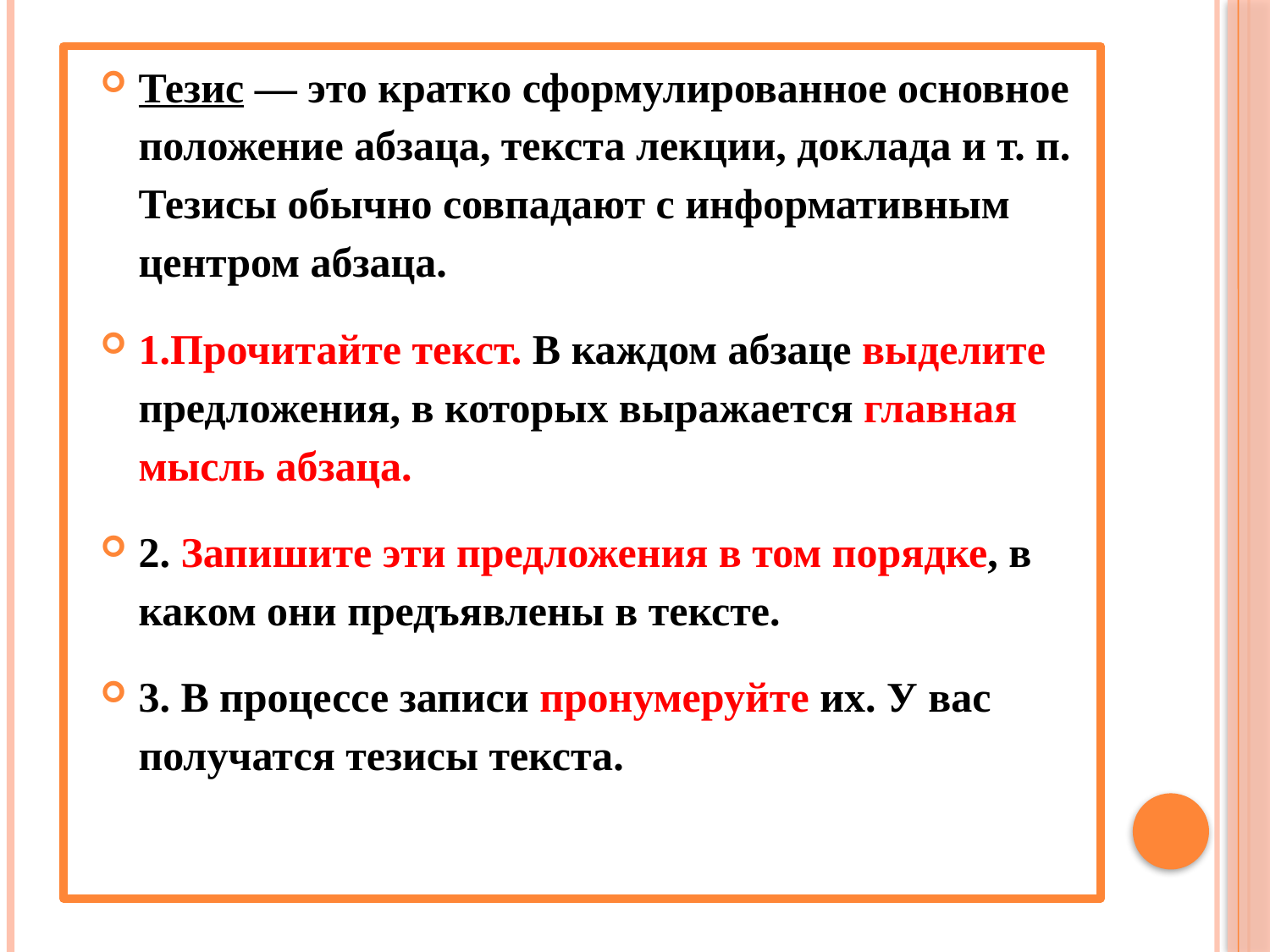

Тезис — это кратко сформулированное основное положение абзаца, текста лекции, доклада и т. п. Тезисы обычно совпадают с информативным центром абзаца.
1.Прочитайте текст. В каждом абзаце выделите предложения, в которых выражается главная мысль абзаца.
2. Запишите эти предложения в том порядке, в каком они предъявлены в тексте.
3. В процессе записи пронумеруйте их. У вас получатся тезисы текста.